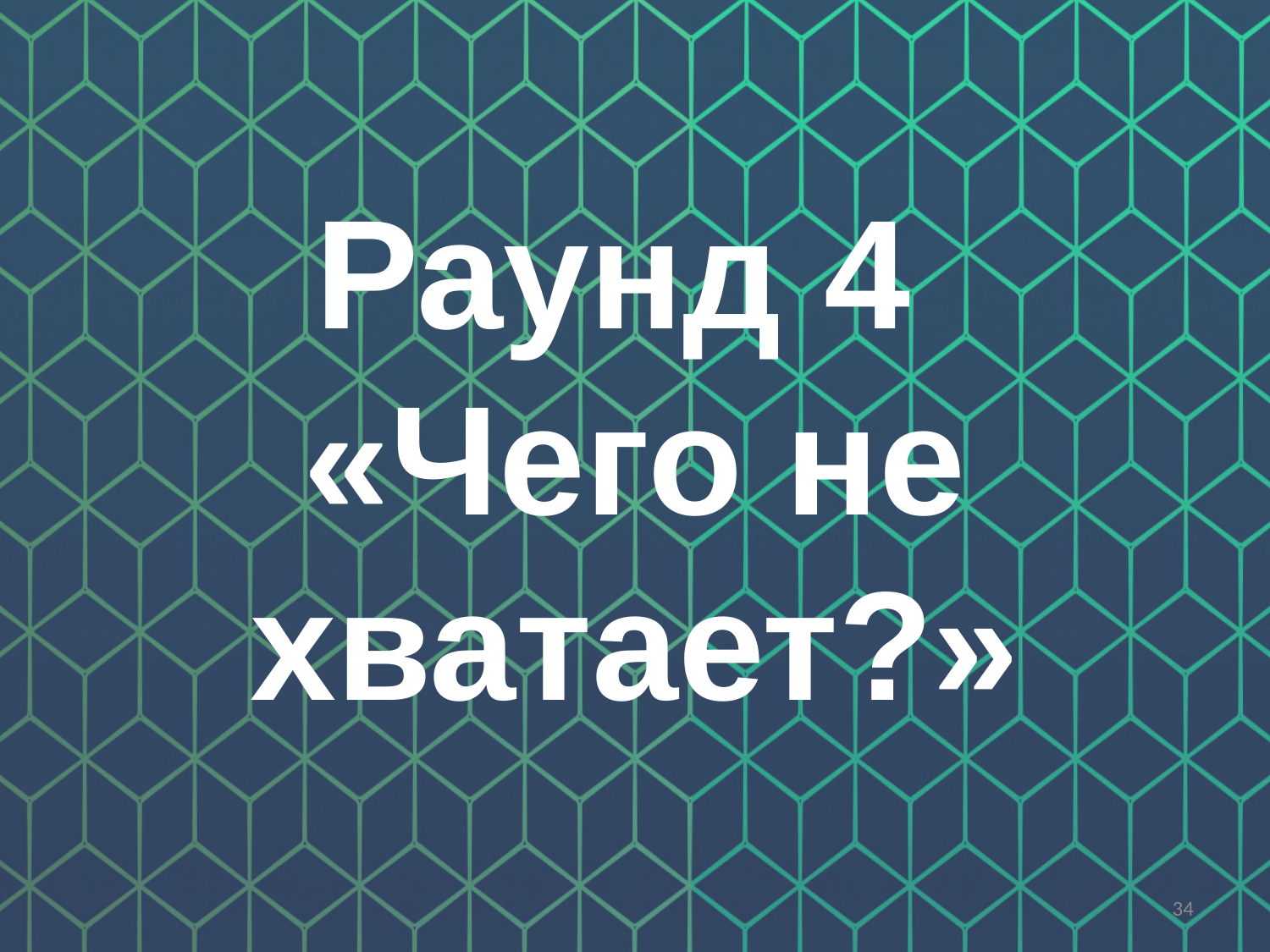

# Раунд 4 «Чего не хватает?»
34